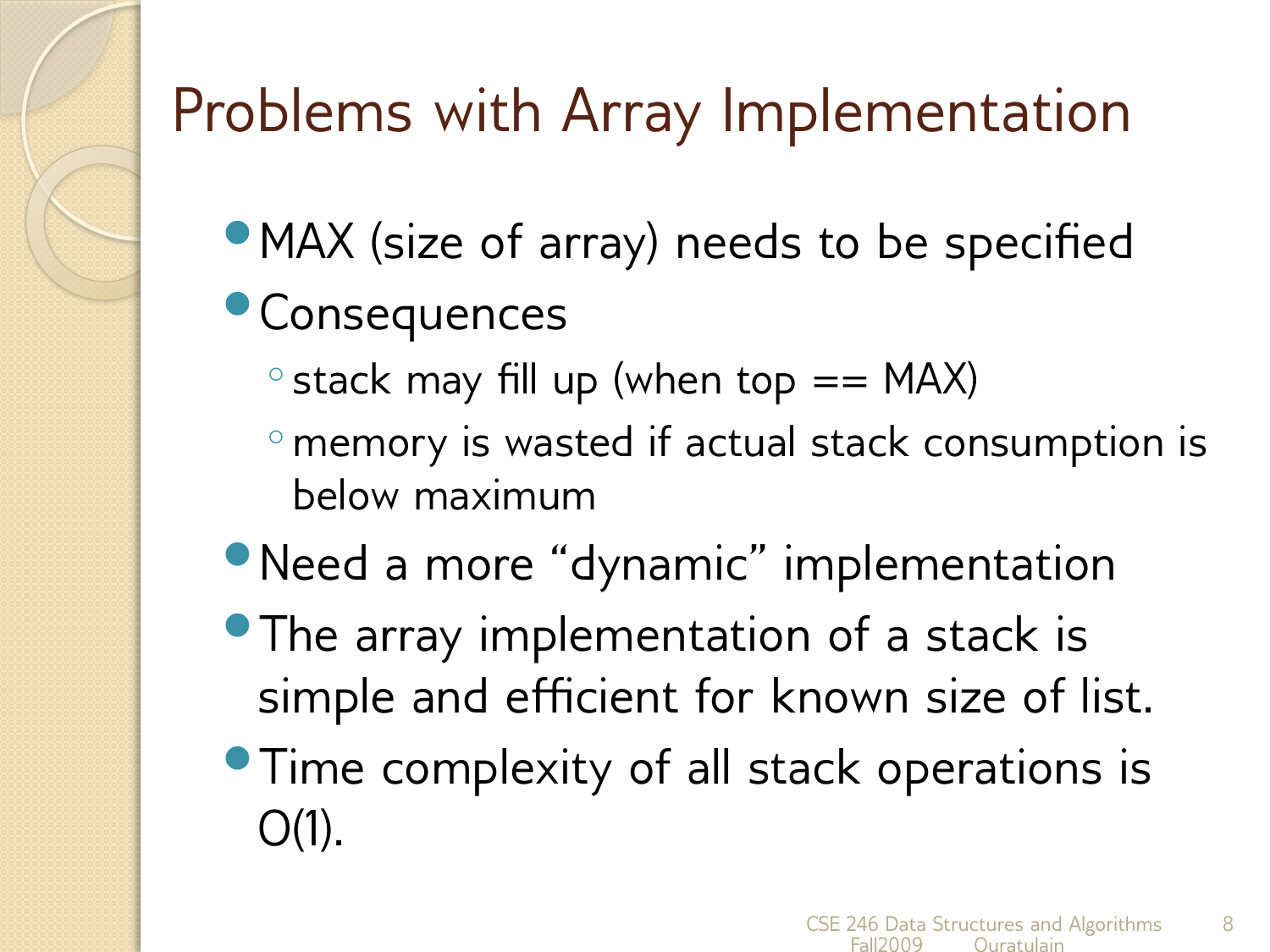

# Problems with Array Implementation
MAX (size of array) needs to be specified
Consequences
stack may fill up (when top == MAX)
memory is wasted if actual stack consumption is below maximum
Need a more “dynamic” implementation
The array implementation of a stack is simple and efficient for known size of list.
Time complexity of all stack operations is O(1).
CSE 246 Data Structures and Algorithms          Fall2009        Quratulain
8